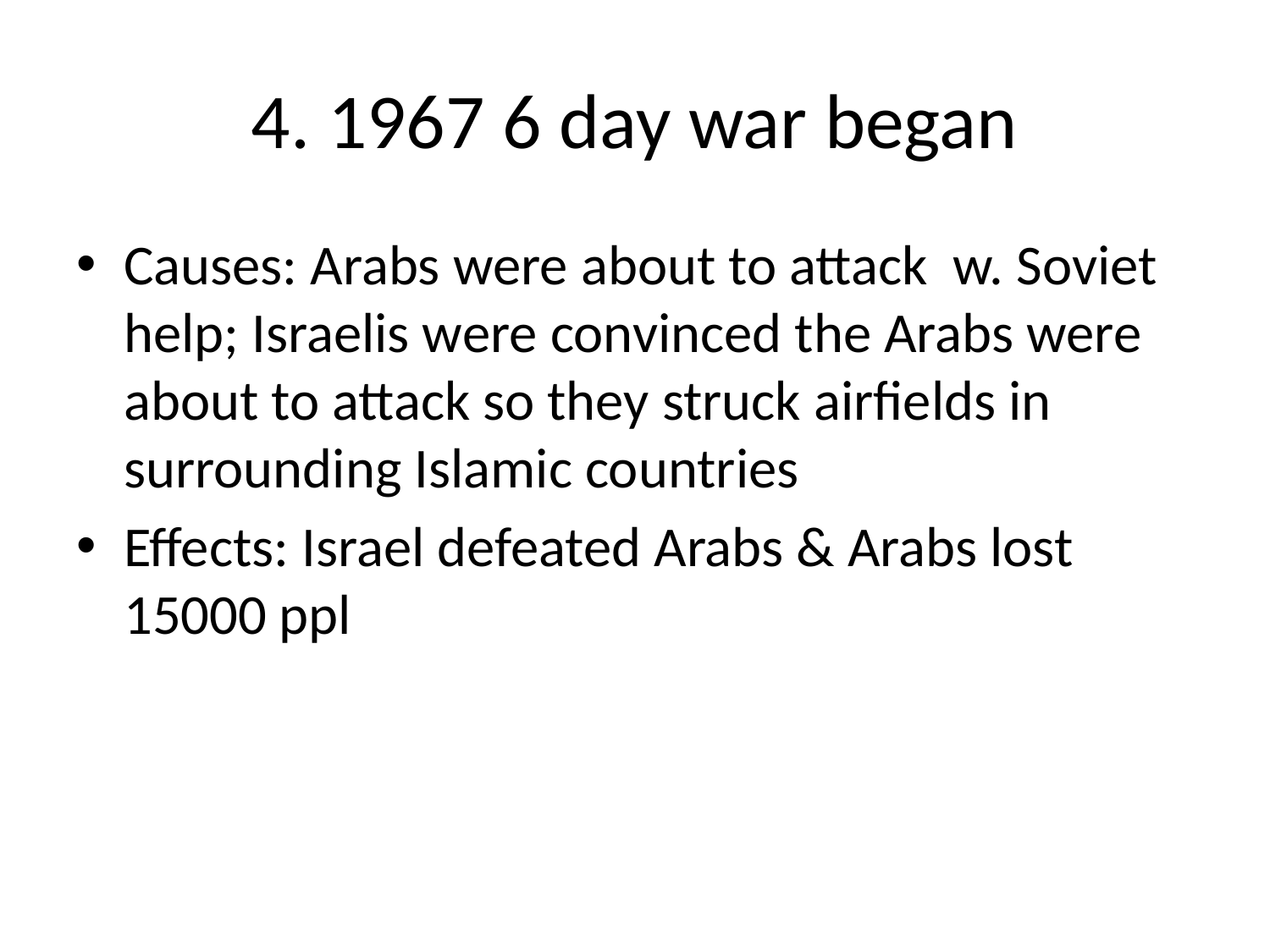

# 4. 1967 6 day war began
Causes: Arabs were about to attack  w. Soviet help; Israelis were convinced the Arabs were about to attack so they struck airfields in surrounding Islamic countries
Effects: Israel defeated Arabs & Arabs lost 15000 ppl